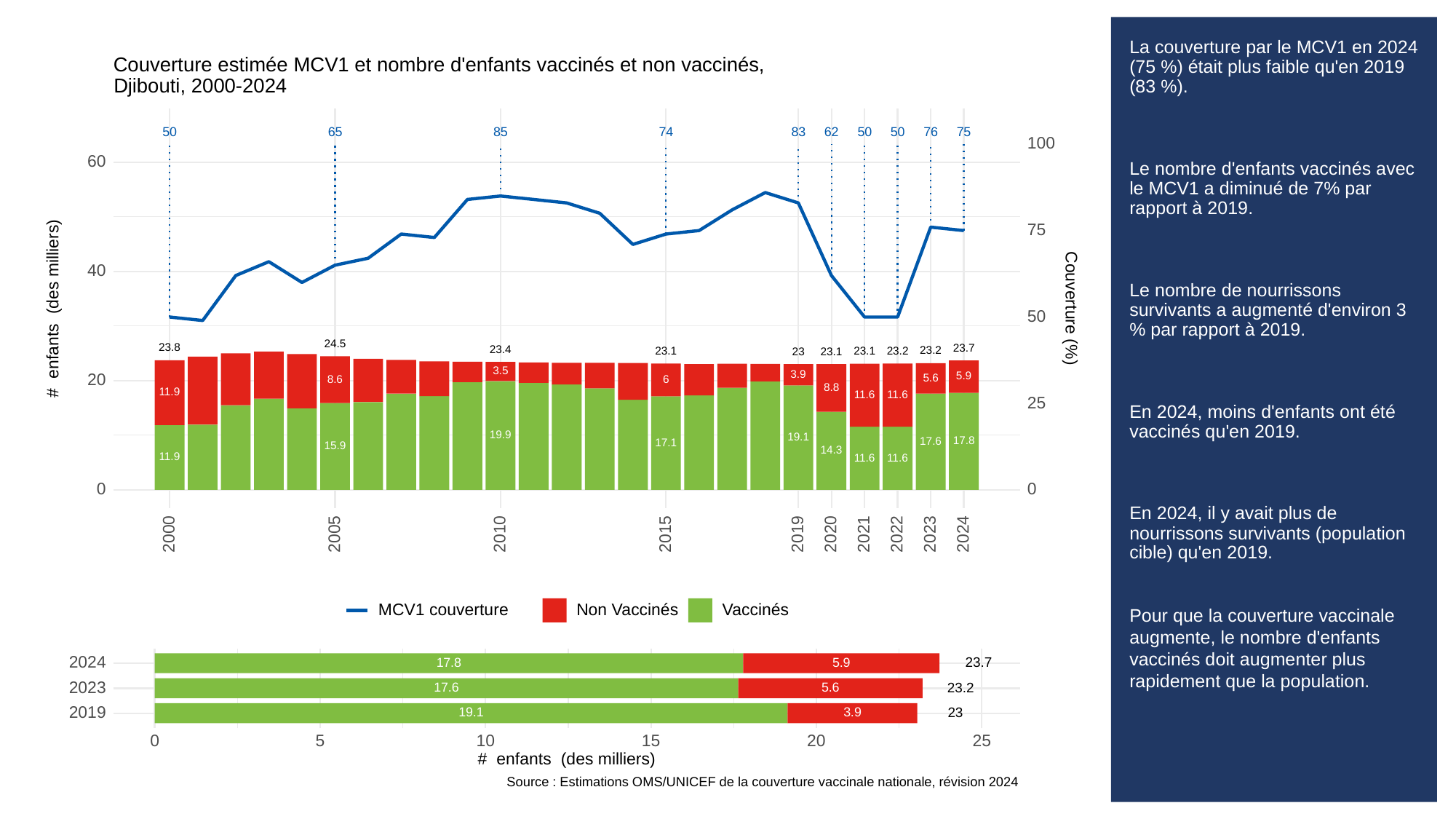

# La couverture par le MCV1 en 2024 (75 %) était plus faible qu'en 2019 (83 %).

Le nombre d'enfants vaccinés avec le MCV1 a diminué de 7% par rapport à 2019.

Le nombre de nourrissons survivants a augmenté d'environ 3 % par rapport à 2019.

En 2024, moins d'enfants ont été vaccinés qu'en 2019.

En 2024, il y avait plus de nourrissons survivants (population cible) qu'en 2019.

Pour que la couverture vaccinale augmente, le nombre d'enfants vaccinés doit augmenter plus rapidement que la population.

Couverture estimée MCV1 et nombre d'enfants vaccinés et non vaccinés,
Djibouti, 2000-2024

83
50
65
85
62
50
50
76
75
74
100

60

75
40

#  enfants  (des milliers)
Couverture (%)
50

24.5
23.8
23.7
23.4
23.2
23.2
23.1
23.1
23.1
23

3.5
3.9
5.9
5.6
20
8.6
6

8.8

11.9
11.6
11.6

25

19.9
19.1

17.8
17.6
17.1
15.9
14.3
11.9
11.6
11.6
0
0

2023
2000
2005
2010
2015
2019
2020
2021
2022
2024

MCV1 couverture
Non Vaccinés
Vaccinés

2024
23.7
17.8
5.9

2023
23.2
17.6
5.6

2019
23
3.9
19.1

0
10
15
20
25
5
#  enfants  (des milliers)
Source : Estimations OMS/UNICEF de la couverture vaccinale nationale, révision 2024